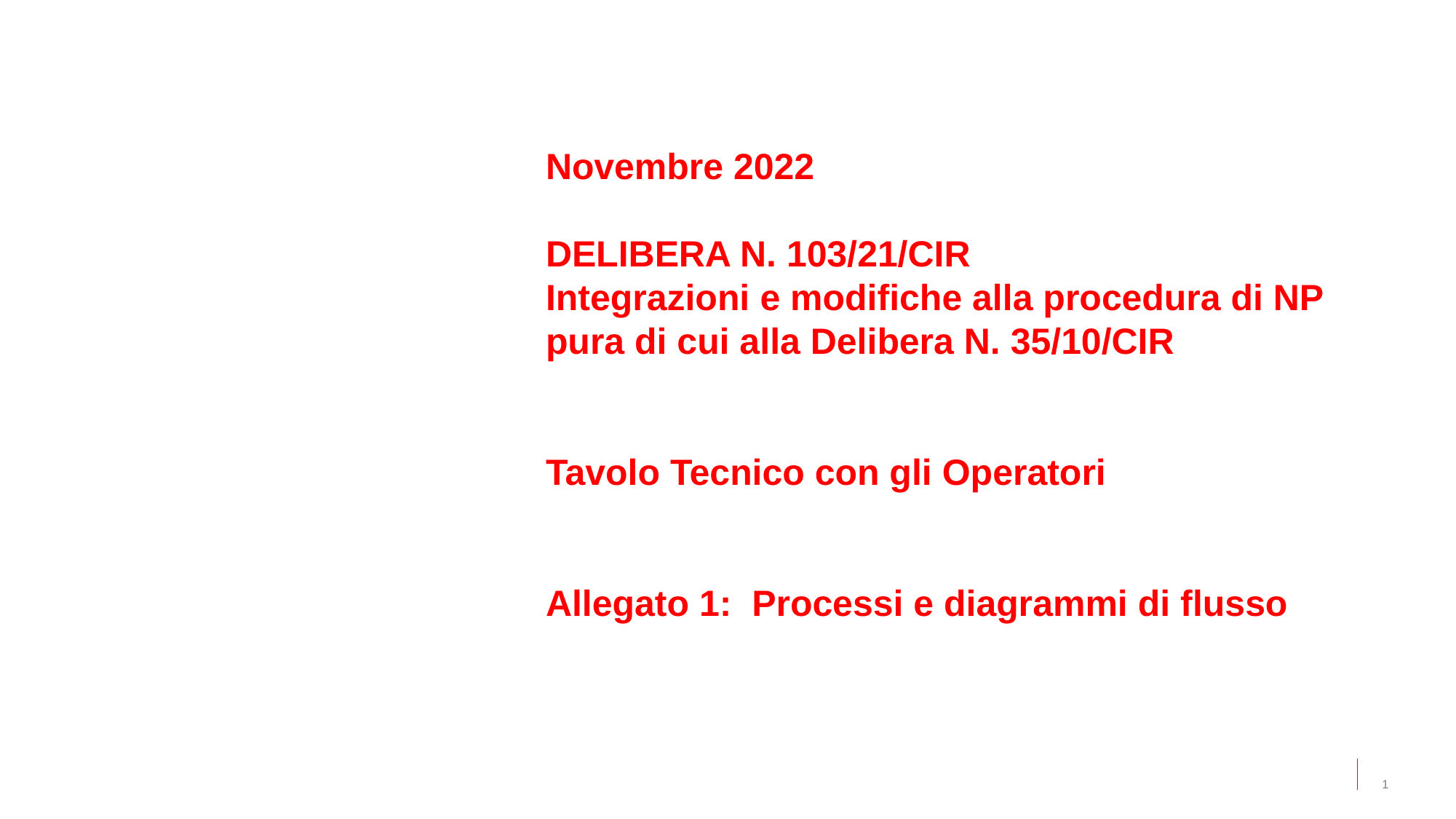

# Novembre 2022 DELIBERA N. 103/21/CIR Integrazioni e modifiche alla procedura di NP pura di cui alla Delibera N. 35/10/CIR Tavolo Tecnico con gli Operatori Allegato 1:  Processi e diagrammi di flusso